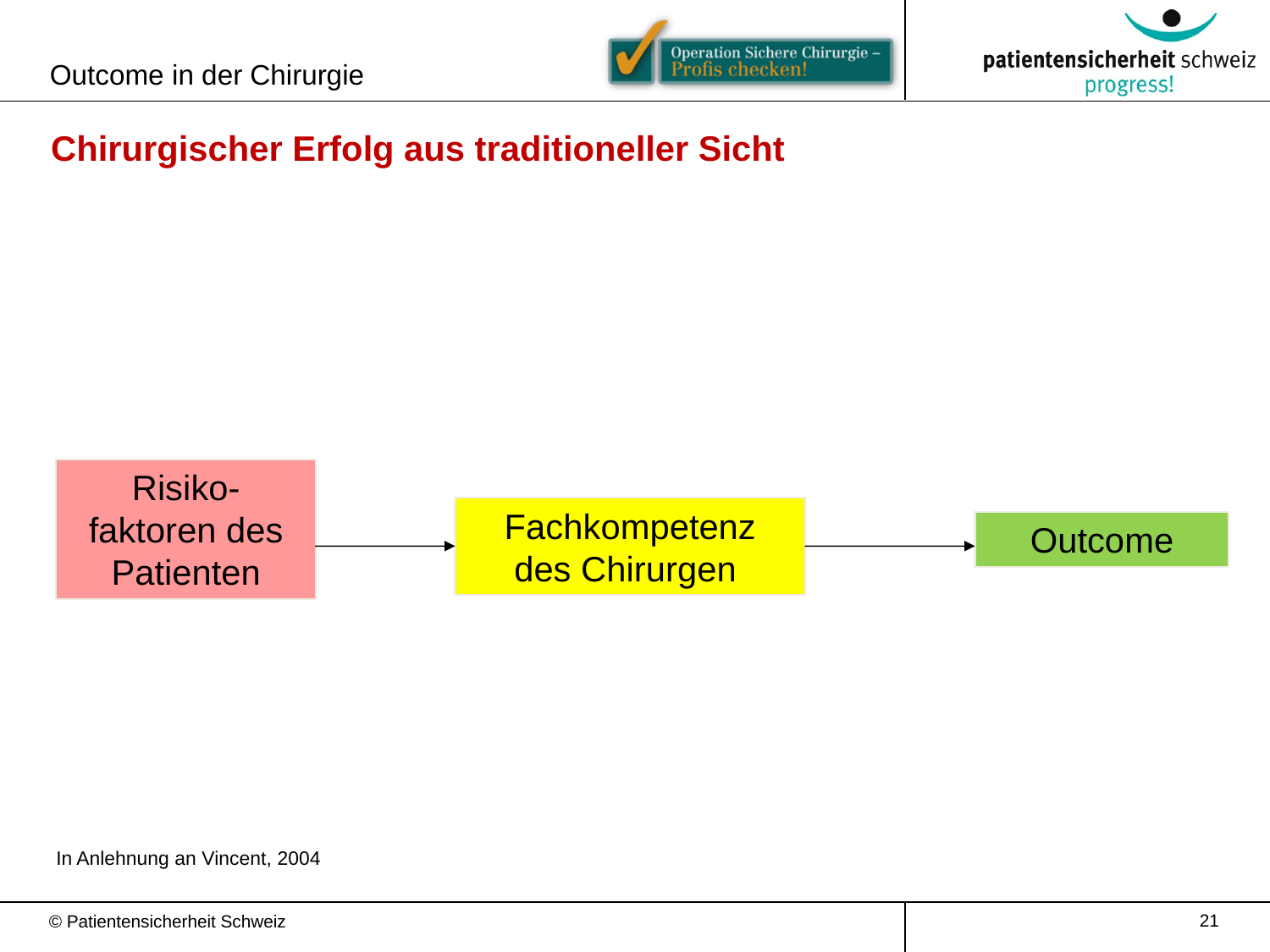

Outcome in der Chirurgie
Chirurgischer Erfolg aus traditioneller Sicht
Risiko-faktoren des Patienten
Fachkompetenz
des Chirurgen
Outcome

In Anlehnung an Vincent, 2004
21
© Patientensicherheit Schweiz